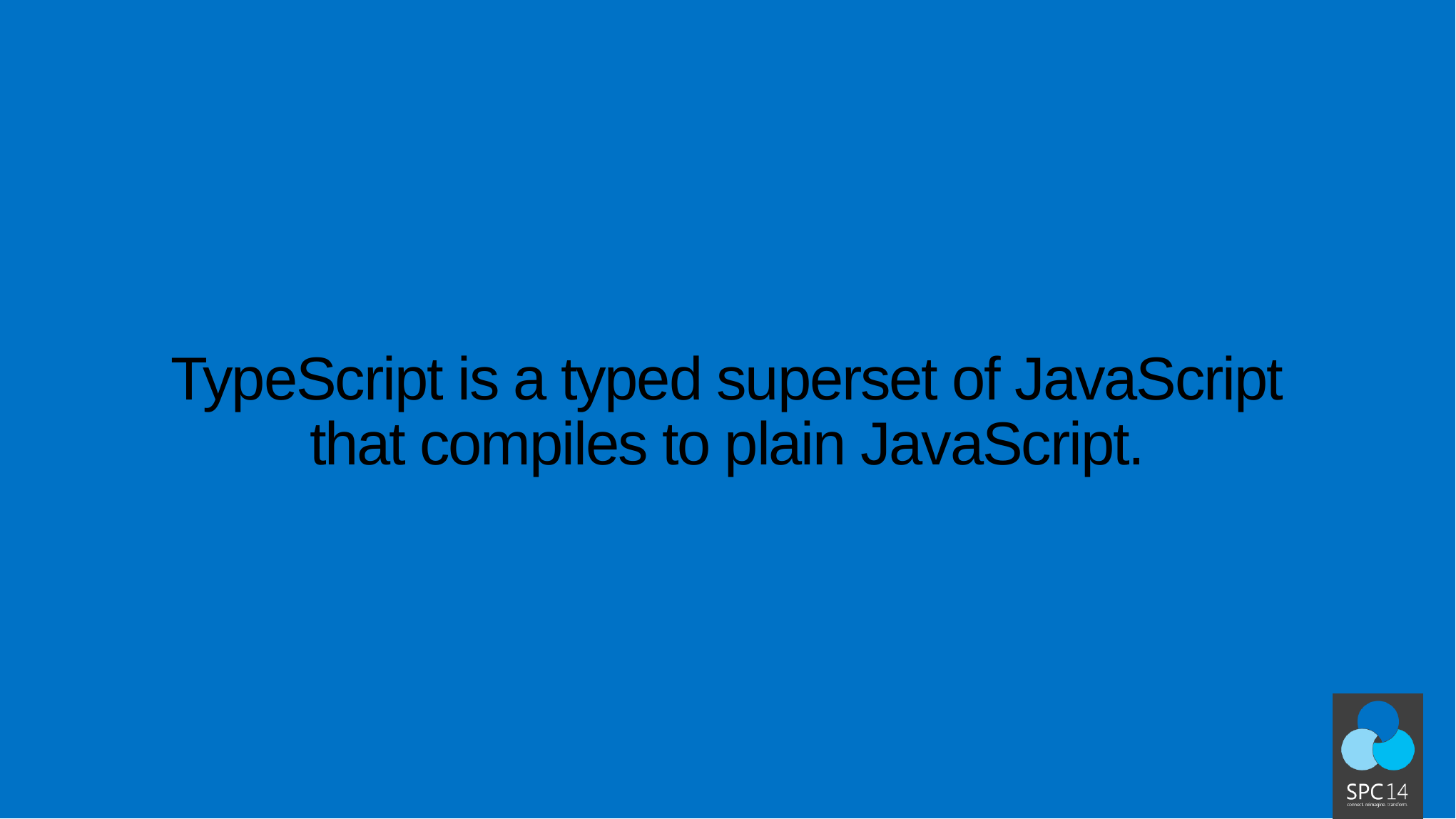

# TypeScript is a typed superset of JavaScript that compiles to plain JavaScript.